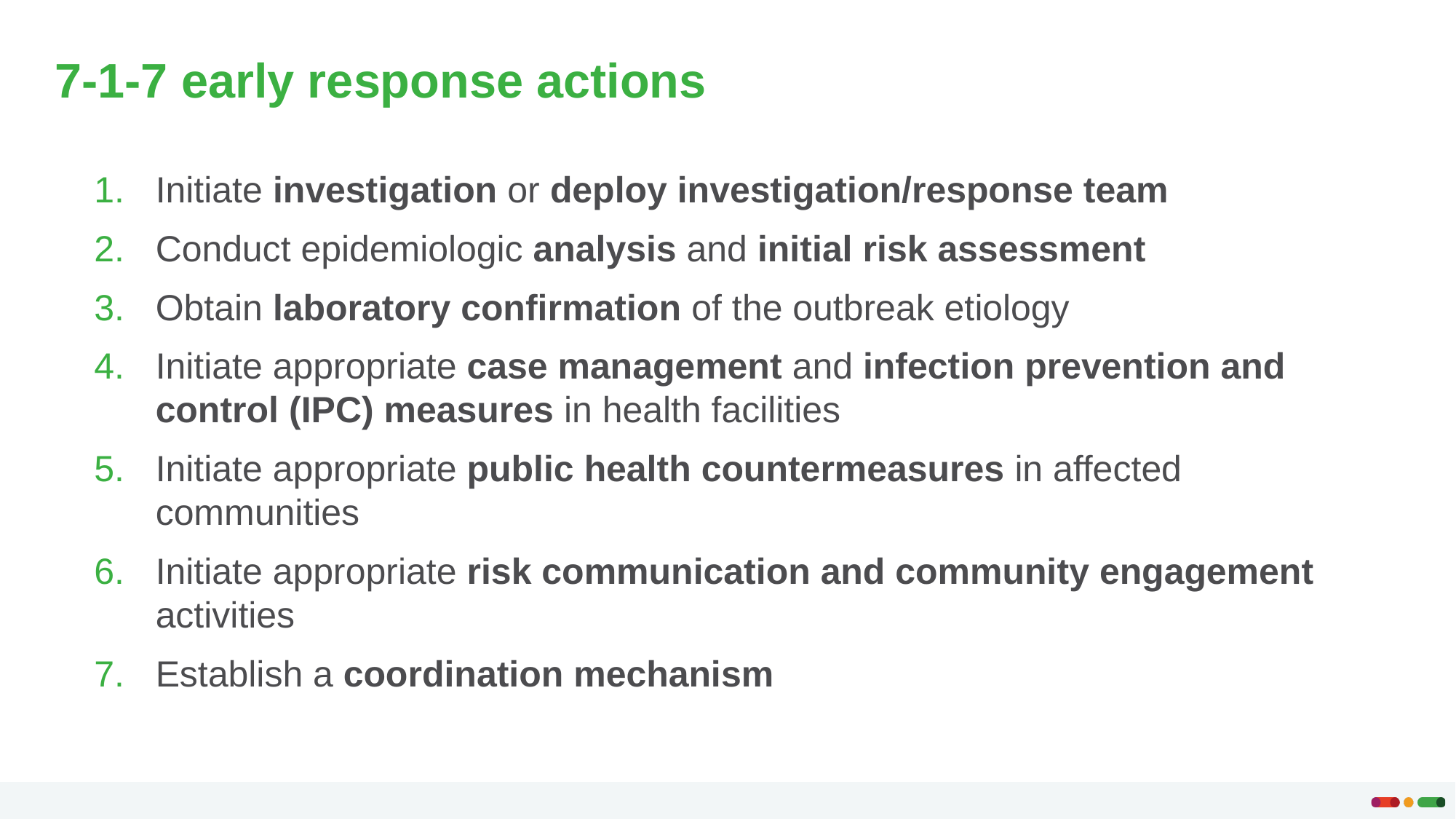

# 7-1-7 early response actions

Initiate investigation or deploy investigation/response team
Conduct epidemiologic analysis and initial risk assessment
Obtain laboratory confirmation of the outbreak etiology
Initiate appropriate case management and infection prevention and control (IPC) measures in health facilities
Initiate appropriate public health countermeasures in affected communities
Initiate appropriate risk communication and community engagement activities
Establish a coordination mechanism